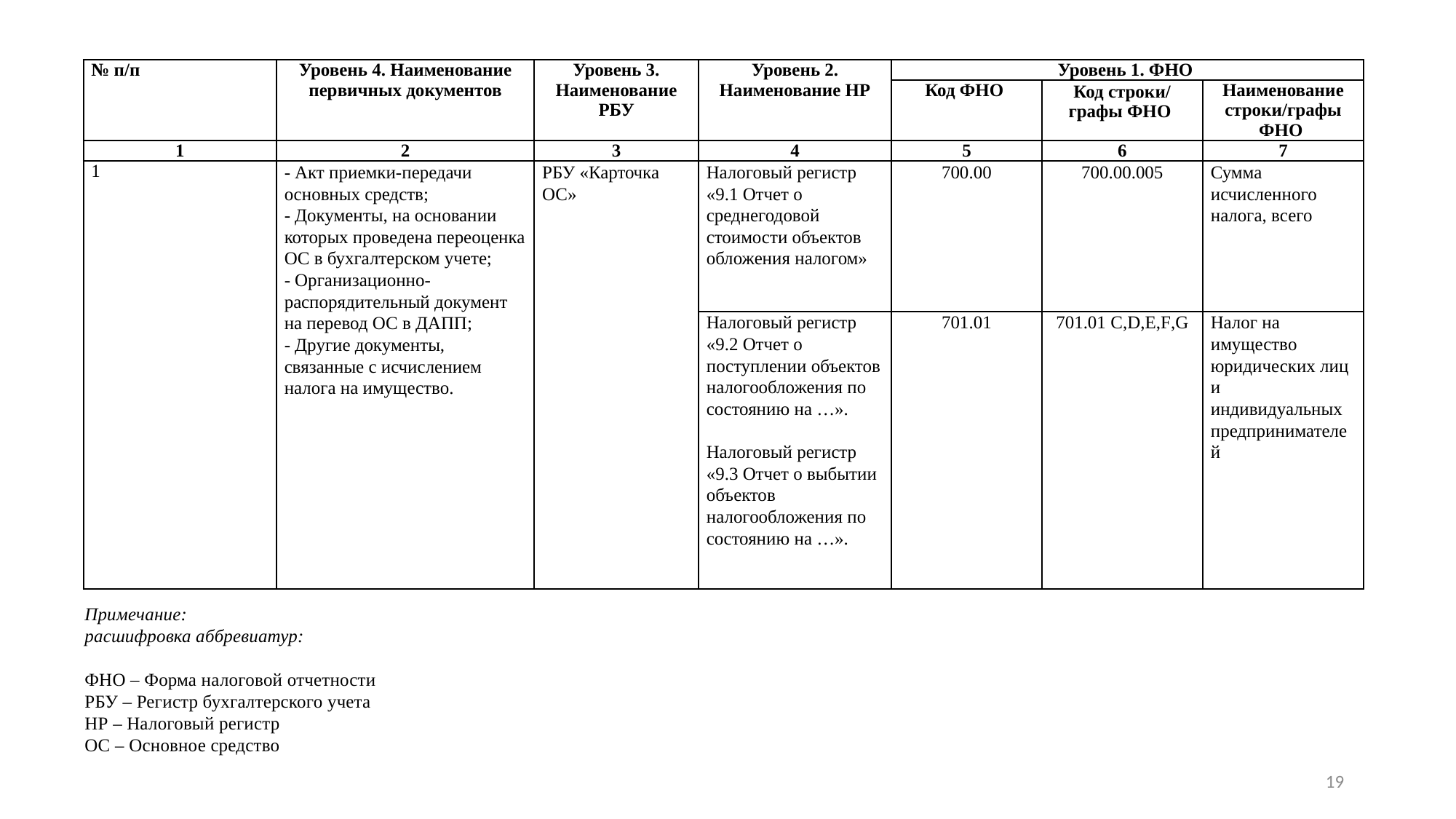

| № п/п | Уровень 4. Наименование первичных документов | Уровень 3. Наименование РБУ | Уровень 2. Наименование НР | Уровень 1. ФНО |  |  |
| --- | --- | --- | --- | --- | --- | --- |
|  |  |  |  | Код ФНО | Код строки/ графы ФНО | Наименование строки/графы ФНО |
| 1 | 2 | 3 | 4 | 5 | 6 | 7 |
| 1 | - Акт приемки-передачи основных средств; - Документы, на основании которых проведена переоценка ОС в бухгалтерском учете; - Организационно-распорядительный документ на перевод ОС в ДАПП; - Другие документы, связанные с исчислением налога на имущество. | РБУ «Карточка ОС» | Налоговый регистр «9.1 Отчет о среднегодовой стоимости объектов обложения налогом» | 700.00 | 700.00.005 | Сумма исчисленного налога, всего |
|  |  |  | Налоговый регистр «9.2 Отчет о поступлении объектов налогообложения по состоянию на …».   Налоговый регистр «9.3 Отчет о выбытии объектов налогообложения по состоянию на …». | 701.01 | 701.01 C,D,E,F,G | Налог на имущество юридических лиц и индивидуальных предпринимателей |
Примечание:
расшифровка аббревиатур:

ФНО – Форма налоговой отчетности
РБУ – Регистр бухгалтерского учета
НР – Налоговый регистр
ОС – Основное средство
19